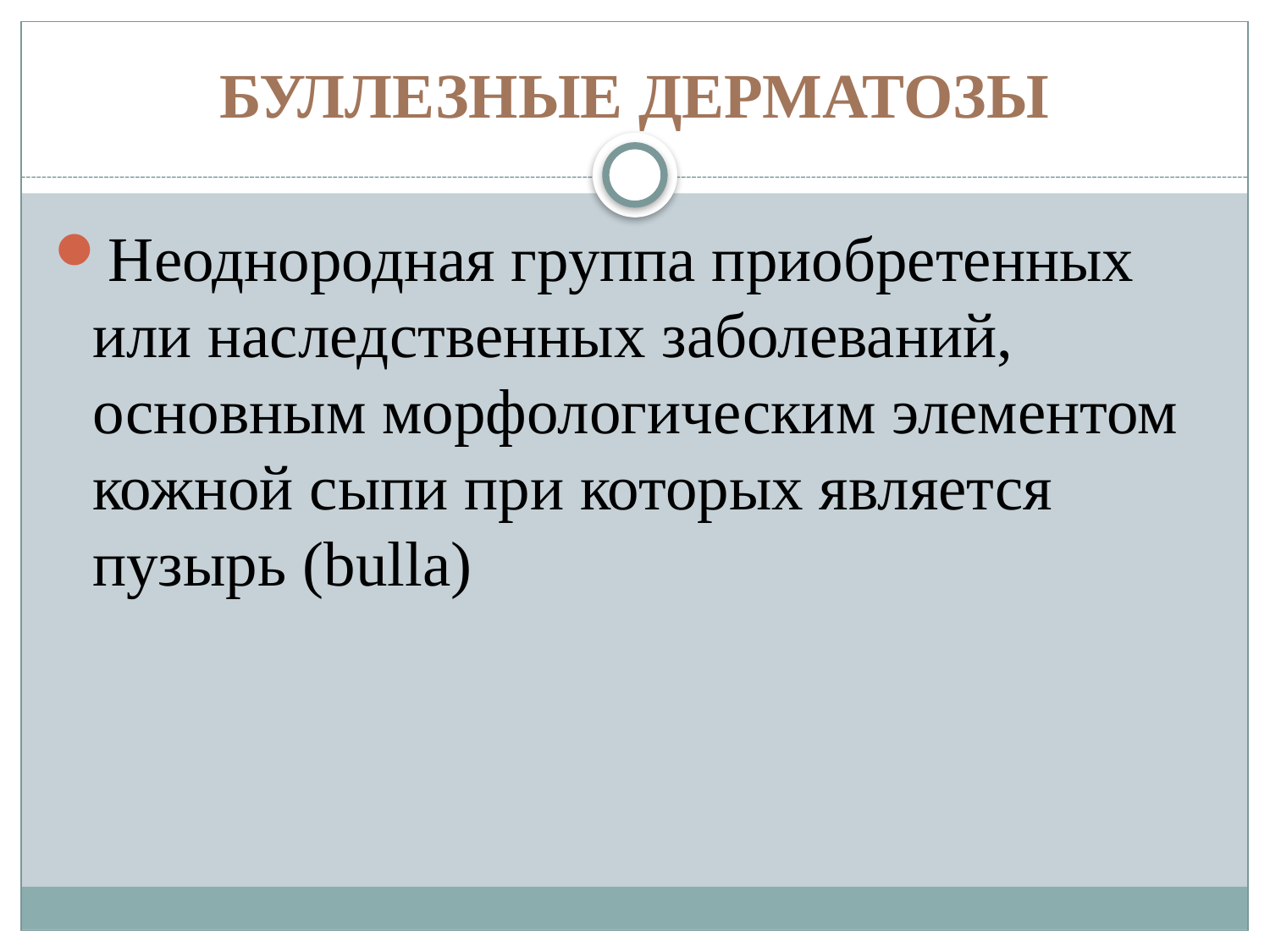

# Буллезные дерматозы
Неоднородная группа приобретенных или наследственных заболеваний, основным морфологическим элементом кожной сыпи при которых является пузырь (bulla)